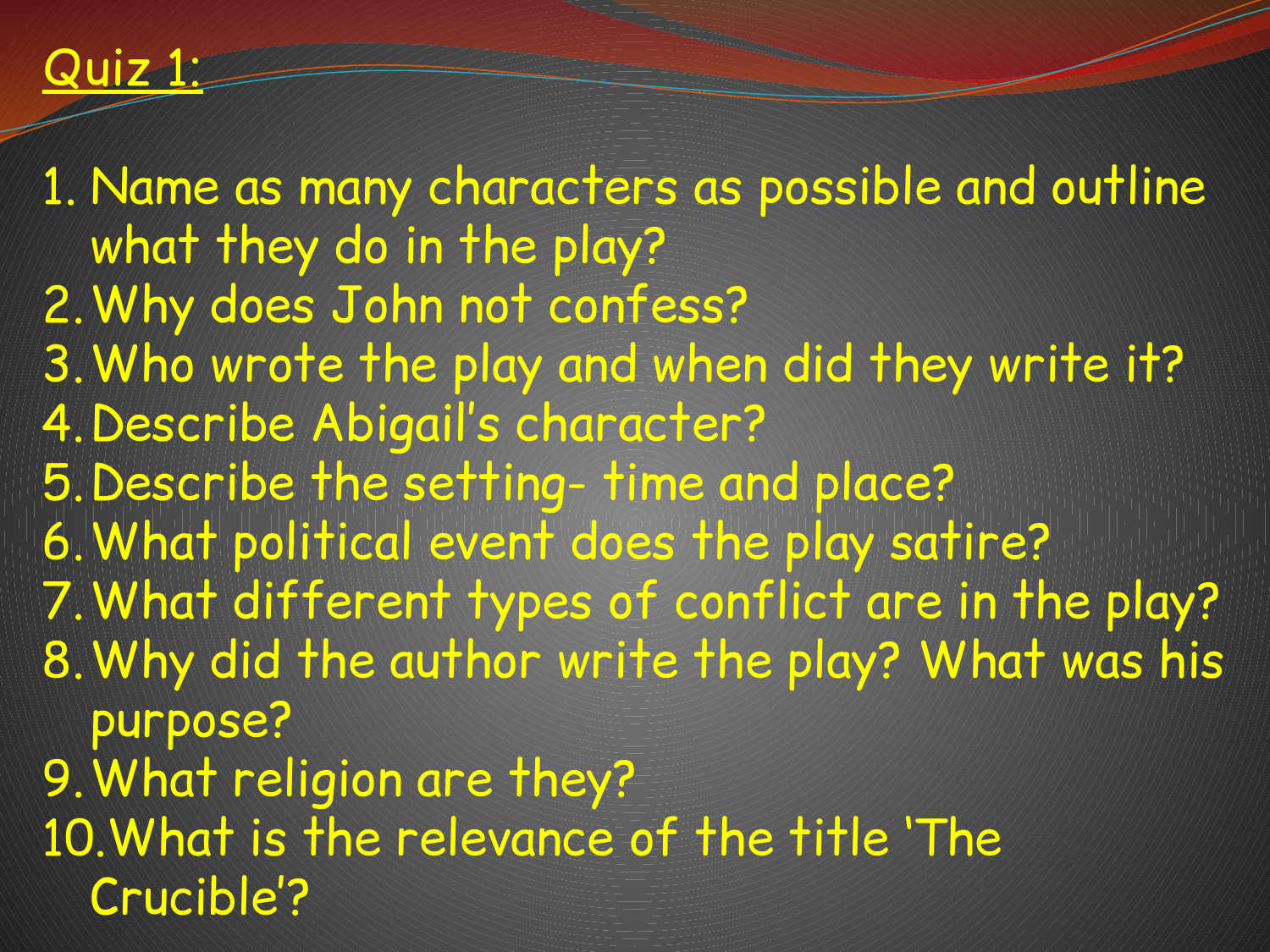

Quiz 1:

Name as many characters as possible and outline what they do in the play?
Why does John not confess?
Who wrote the play and when did they write it?
Describe Abigail’s character?
Describe the setting- time and place?
What political event does the play satire?
What different types of conflict are in the play?
Why did the author write the play? What was his purpose?
What religion are they?
What is the relevance of the title ‘The Crucible’?